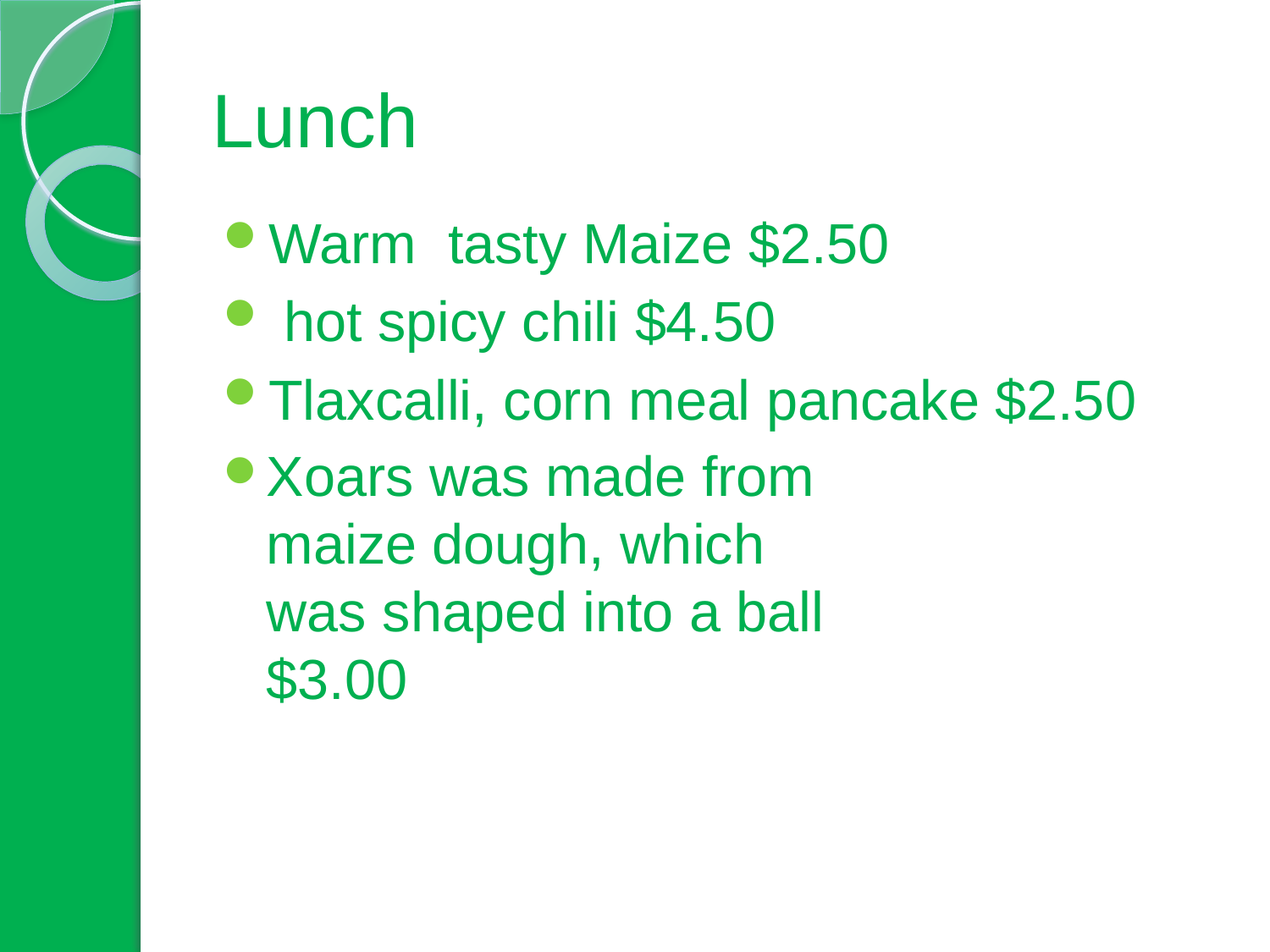

# Lunch
Warm  tasty Maize $2.50
 hot spicy chili $4.50
Tlaxcalli, corn meal pancake $2.50

Xoars was made from maize dough, which was shaped into a ball $3.00